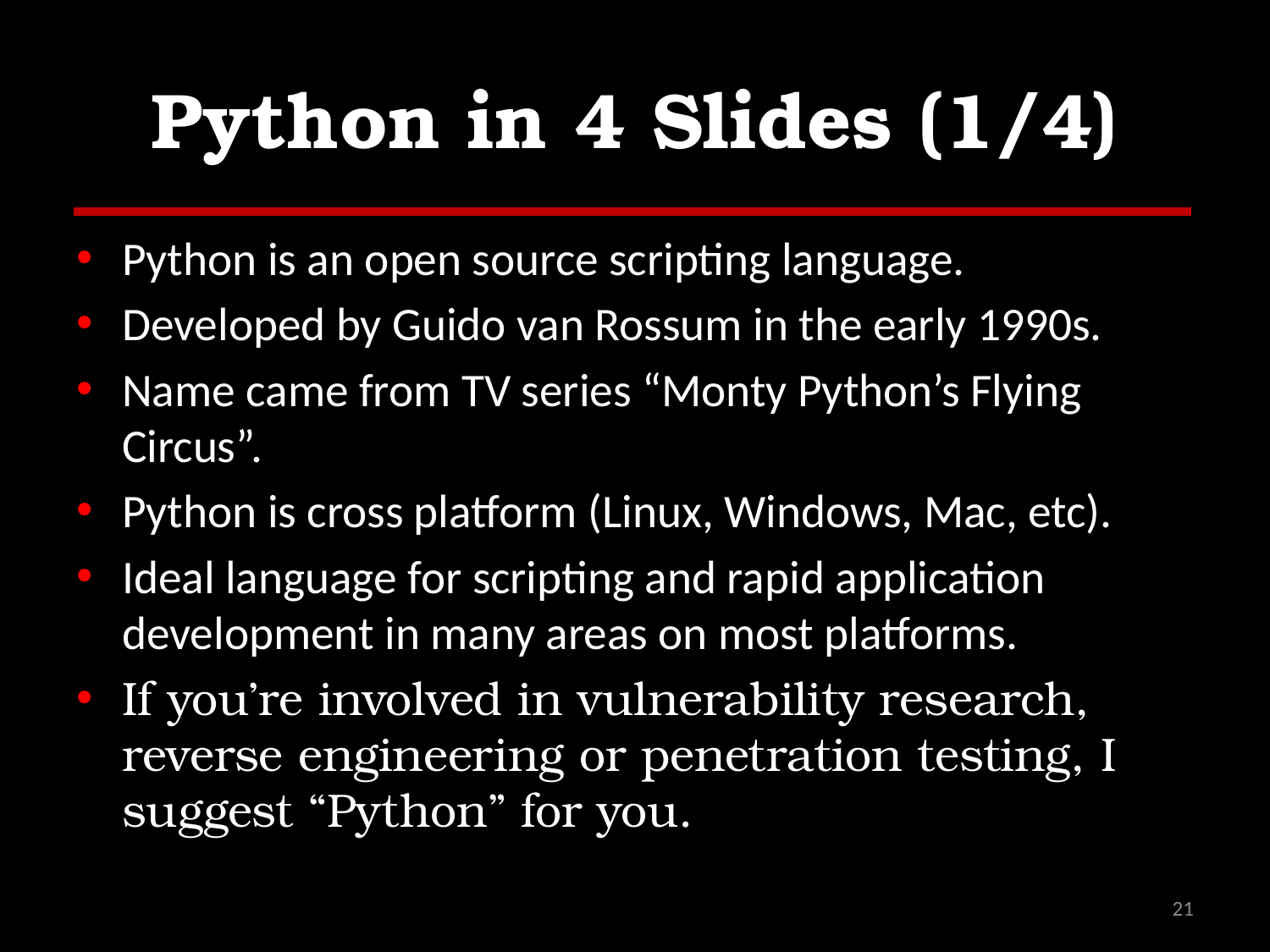

# Python in 4 Slides (1/4)
Python is an open source scripting language.
Developed by Guido van Rossum in the early 1990s.
Name came from TV series “Monty Python’s Flying Circus”.
Python is cross platform (Linux, Windows, Mac, etc).
Ideal language for scripting and rapid application development in many areas on most platforms.
If you’re involved in vulnerability research, reverse engineering or penetration testing, I suggest “Python” for you.
21